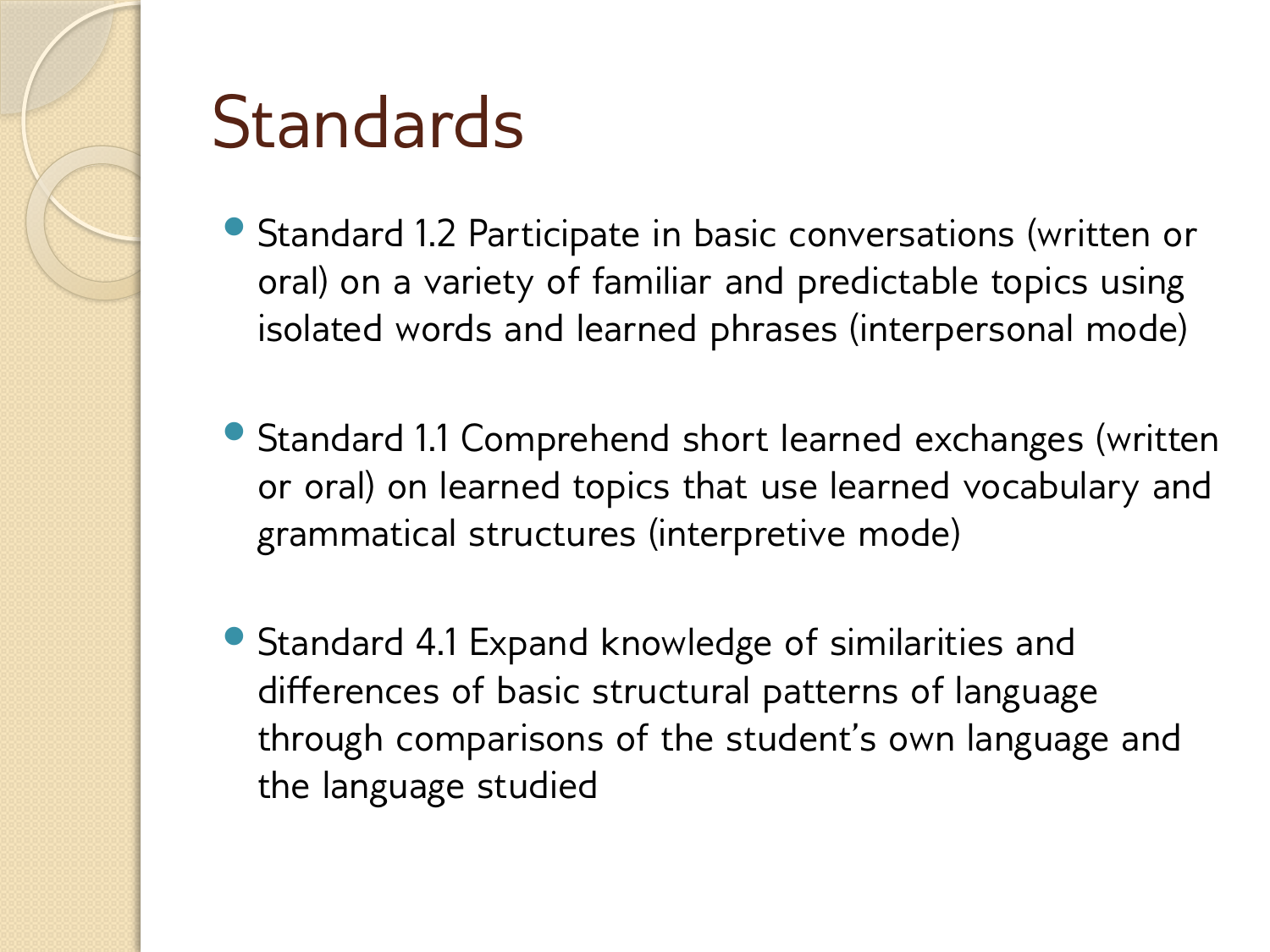

# Standards
Standard 1.2 Participate in basic conversations (written or oral) on a variety of familiar and predictable topics using isolated words and learned phrases (interpersonal mode)

Standard 1.1 Comprehend short learned exchanges (written or oral) on learned topics that use learned vocabulary and grammatical structures (interpretive mode)

Standard 4.1 Expand knowledge of similarities and differences of basic structural patterns of language through comparisons of the student’s own language and the language studied